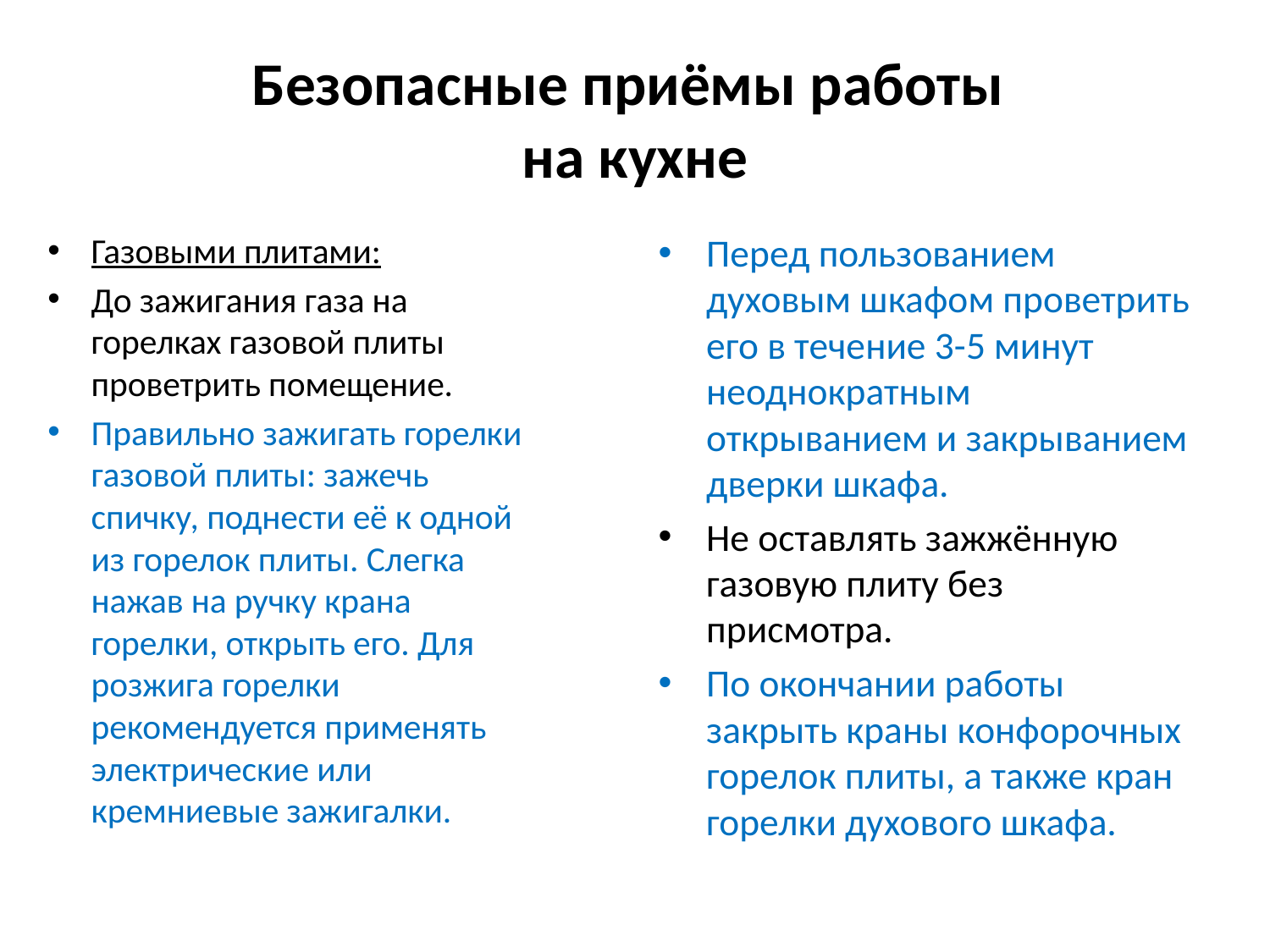

# Безопасные приёмы работы на кухне
Газовыми плитами:
До зажигания газа на горелках газовой плиты провет­рить помещение.
Правильно зажигать горелки газовой плиты: зажечь спичку, поднести её к одной из горелок плиты. Слегка нажав на ручку крана горелки, открыть его. Для розжига горелки рекомендуется применять электрические или кремниевые зажигалки.
Перед пользованием духовым шкафом проветрить его в течение 3-5 минут неоднократным открыванием и закры­ванием дверки шкафа.
Не оставлять зажжённую газовую плиту без присмотра.
По окончании работы закрыть краны конфорочных горе­лок плиты, а также кран горелки духового шкафа.